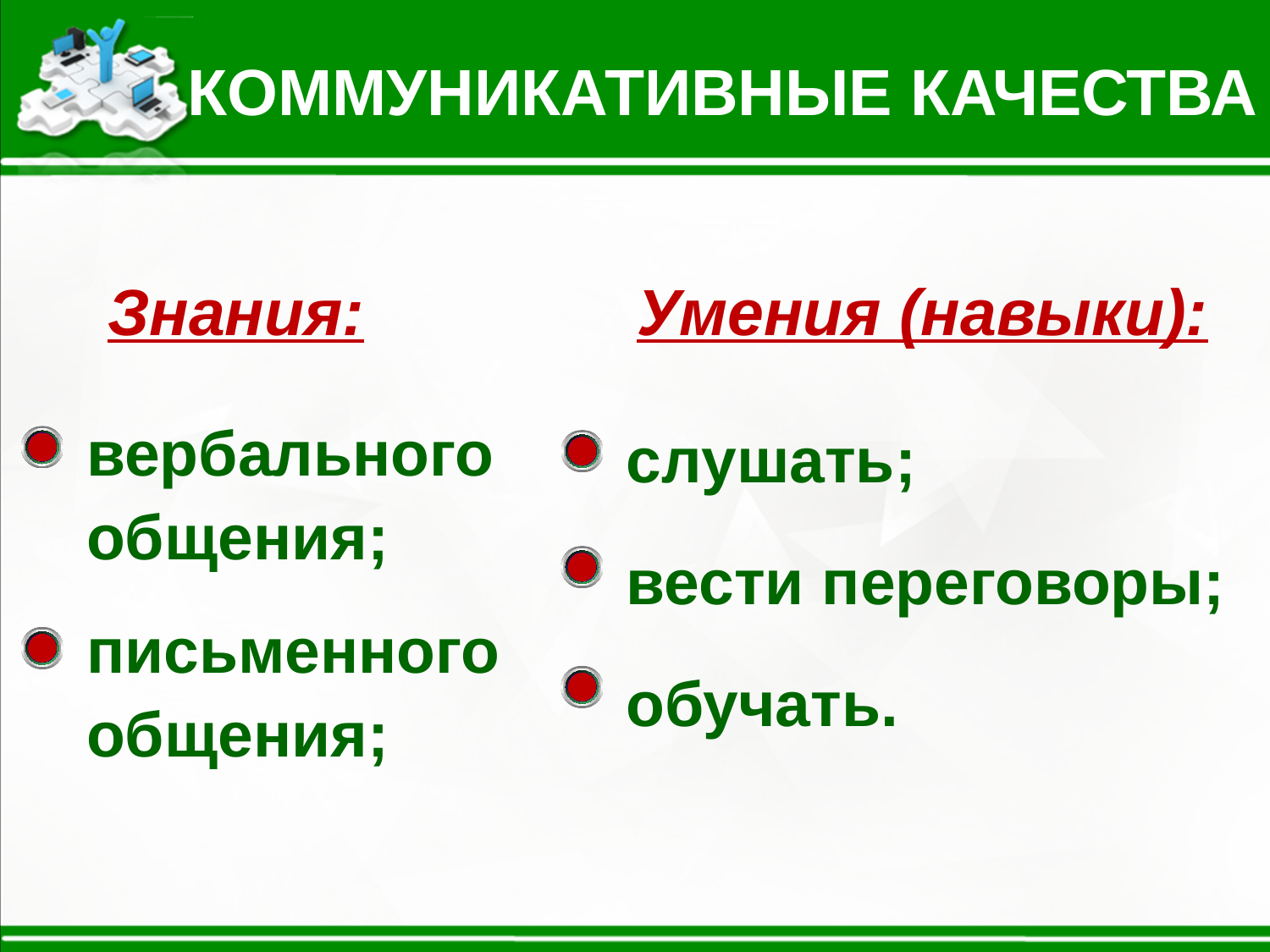

КОММУНИКАТИВНЫЕ КАЧЕСТВА
Умения (навыки):
Знания:
слушать;
вести переговоры;
обучать.
вербального общения;

письменного общения;